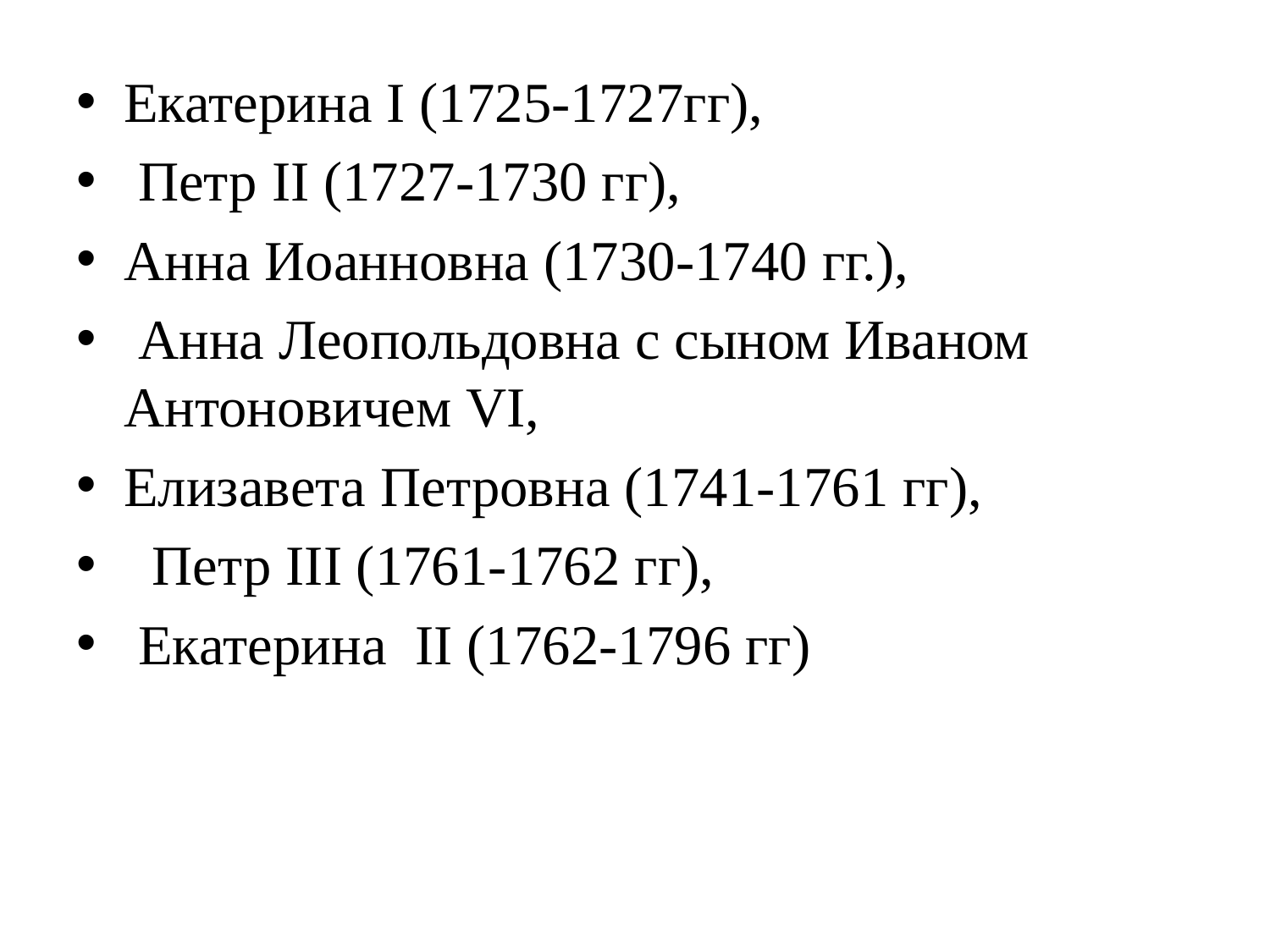

Екатерина I (1725-1727гг),
 Петр II (1727-1730 гг),
Анна Иоанновна (1730-1740 гг.),
 Анна Леопольдовна с сыном Иваном Антоновичем VI,
Елизавета Петровна (1741-1761 гг),
  Петр III (1761-1762 гг),
 Екатерина  II (1762-1796 гг)